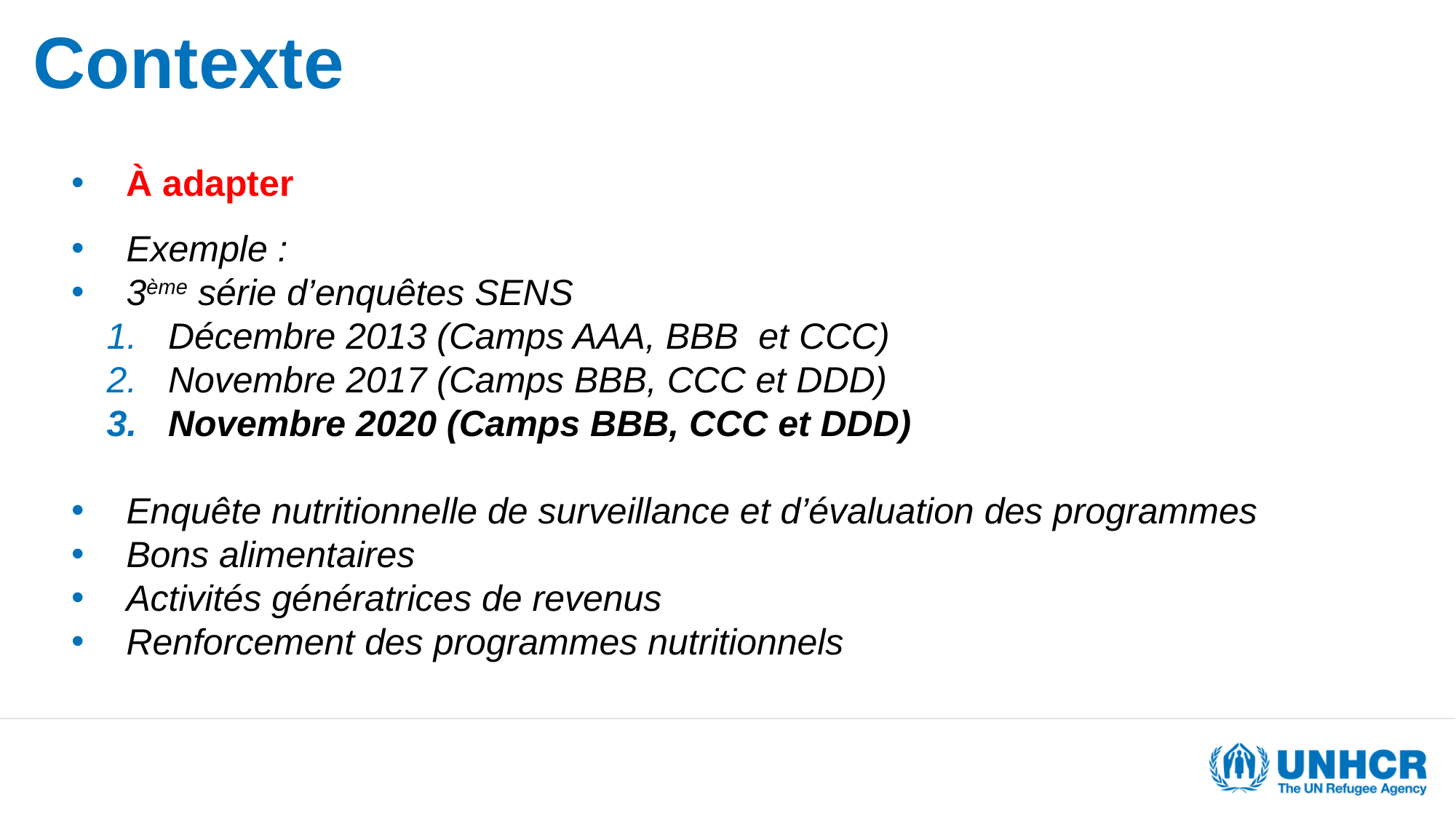

# Contexte
À adapter
Exemple :
3ème série d’enquêtes SENS
Décembre 2013 (Camps AAA, BBB  et CCC)
Novembre 2017 (Camps BBB, CCC et DDD)
Novembre 2020 (Camps BBB, CCC et DDD)

Enquête nutritionnelle de surveillance et d’évaluation des programmes
Bons alimentaires
Activités génératrices de revenus
Renforcement des programmes nutritionnels